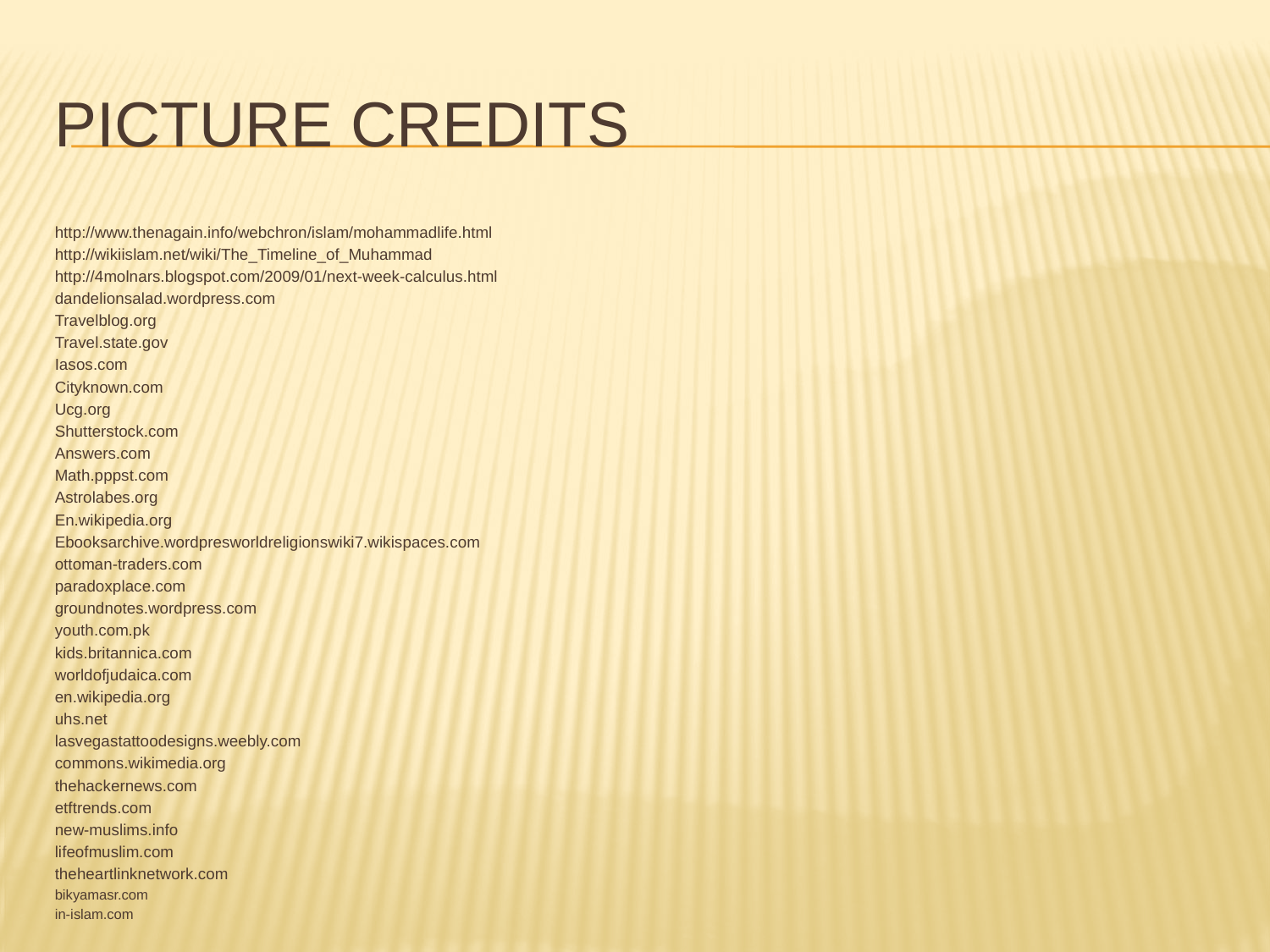

# Picture Credits
http://www.thenagain.info/webchron/islam/mohammadlife.html
http://wikiislam.net/wiki/The_Timeline_of_Muhammad
http://4molnars.blogspot.com/2009/01/next-week-calculus.html
dandelionsalad.wordpress.com
Travelblog.org
Travel.state.gov
Iasos.com
Cityknown.com
Ucg.org
Shutterstock.com
Answers.com
Math.pppst.com
Astrolabes.org
En.wikipedia.org
Ebooksarchive.wordpresworldreligionswiki7.wikispaces.com
ottoman-traders.com
paradoxplace.com
groundnotes.wordpress.com
youth.com.pk
kids.britannica.com
worldofjudaica.com
en.wikipedia.org
uhs.net
lasvegastattoodesigns.weebly.com
commons.wikimedia.org
thehackernews.com
etftrends.com
new-muslims.info
lifeofmuslim.com
theheartlinknetwork.com
bikyamasr.com
in-islam.com